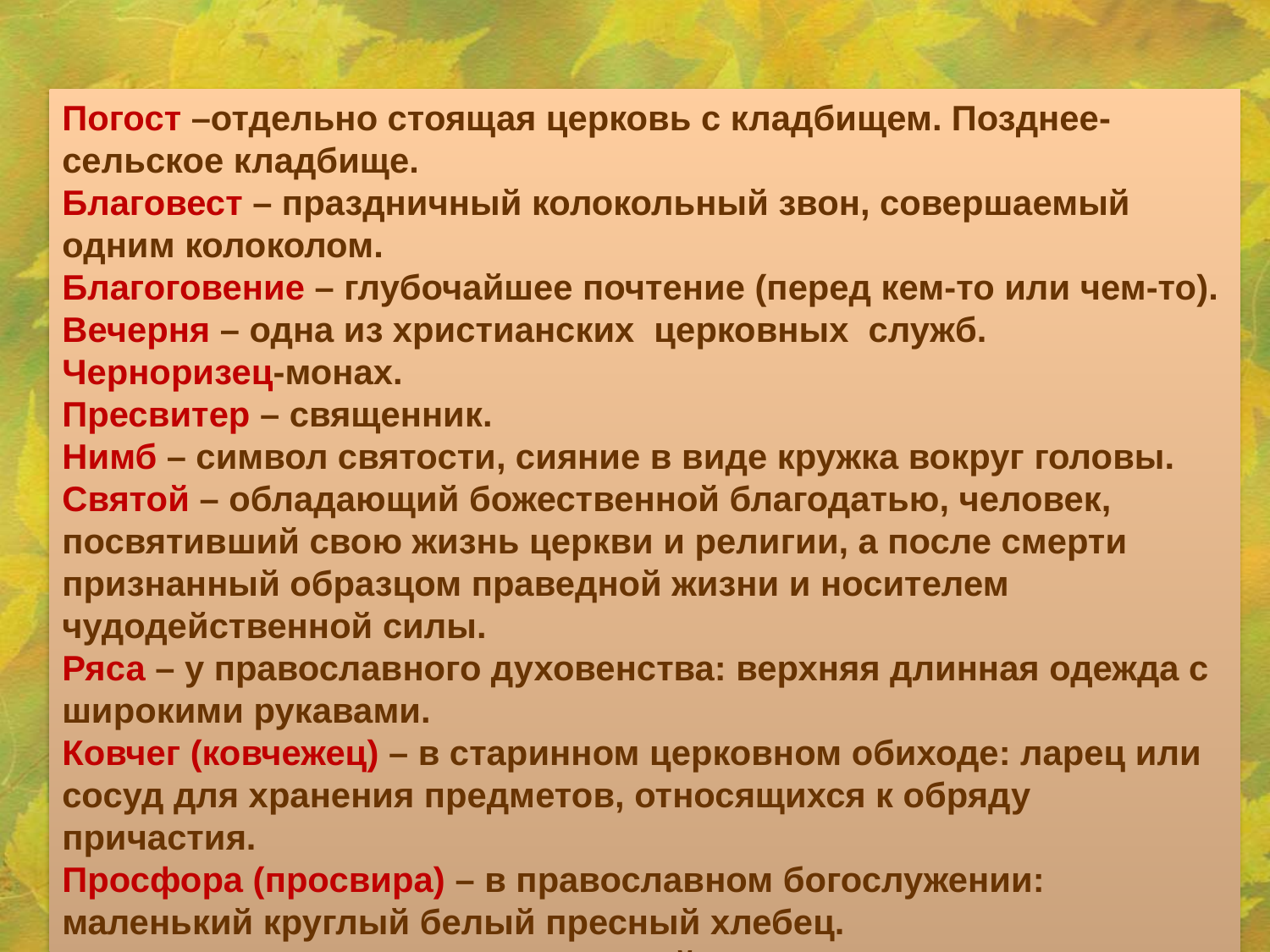

Погост –отдельно стоящая церковь с кладбищем. Позднее-сельское кладбище.
Благовест – праздничный колокольный звон, совершаемый одним колоколом.
Благоговение – глубочайшее почтение (перед кем-то или чем-то).
Вечерня – одна из христианских  церковных  служб.
Черноризец-монах.
Пресвитер – священник.
Нимб – символ святости, сияние в виде кружка вокруг головы.
Святой – обладающий божественной благодатью, человек, посвятивший свою жизнь церкви и религии, а после смерти признанный образцом праведной жизни и носителем чудодейственной силы.
Ряса – у православного духовенства: верхняя длинная одежда с широкими рукавами.
Ковчег (ковчежец) – в старинном церковном обиходе: ларец или сосуд для хранения предметов, относящихся к обряду причастия.
Просфора (просвира) – в православном богослужении: маленький круглый белый пресный хлебец.
Гармония – согласованность, стройность в сочетании чего-нибудь.